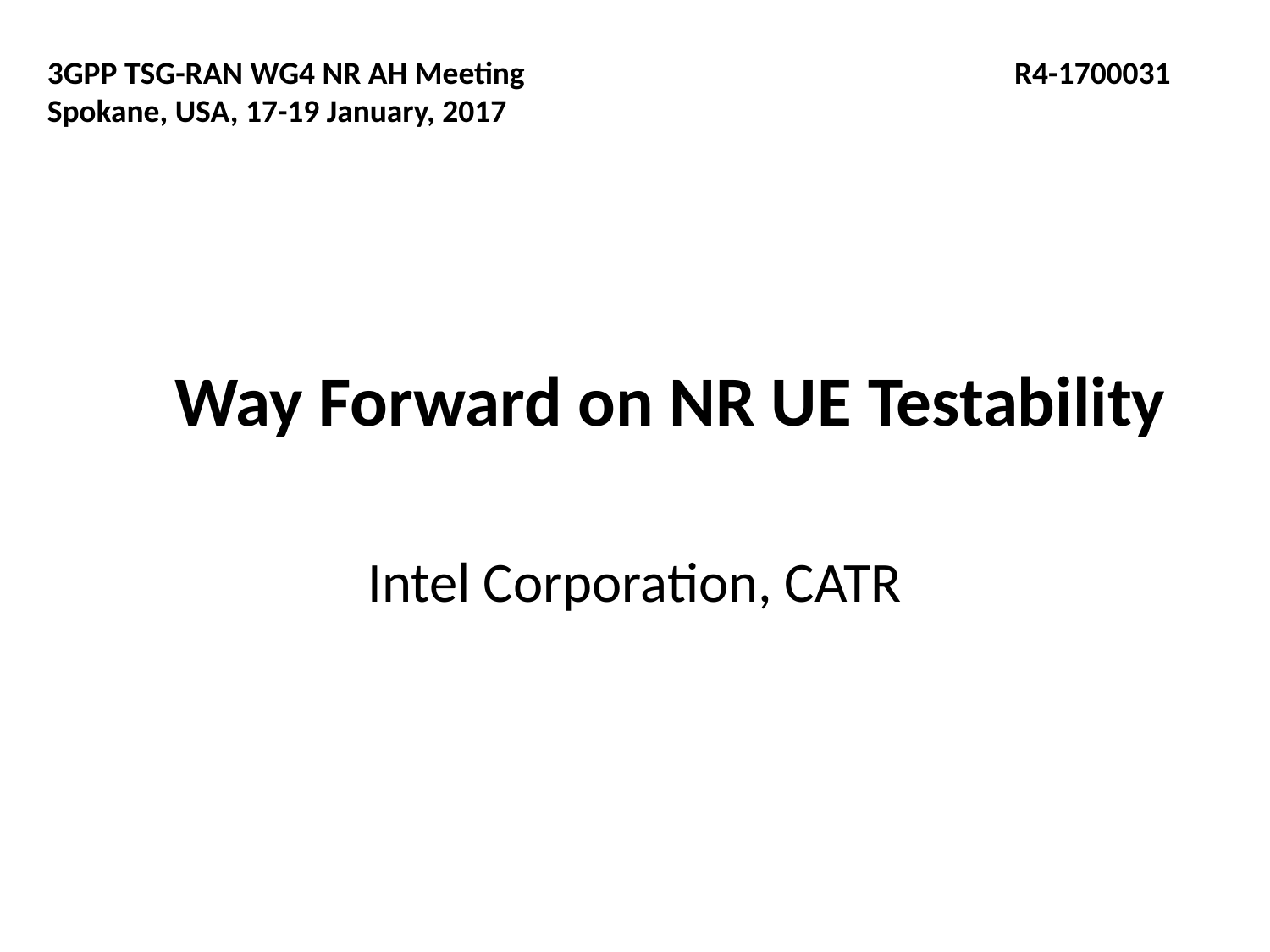

3GPP TSG-RAN WG4 NR AH Meeting	                                                                R4-1700031
Spokane, USA, 17-19 January, 2017

# Way Forward on NR UE Testability
Intel Corporation, CATR